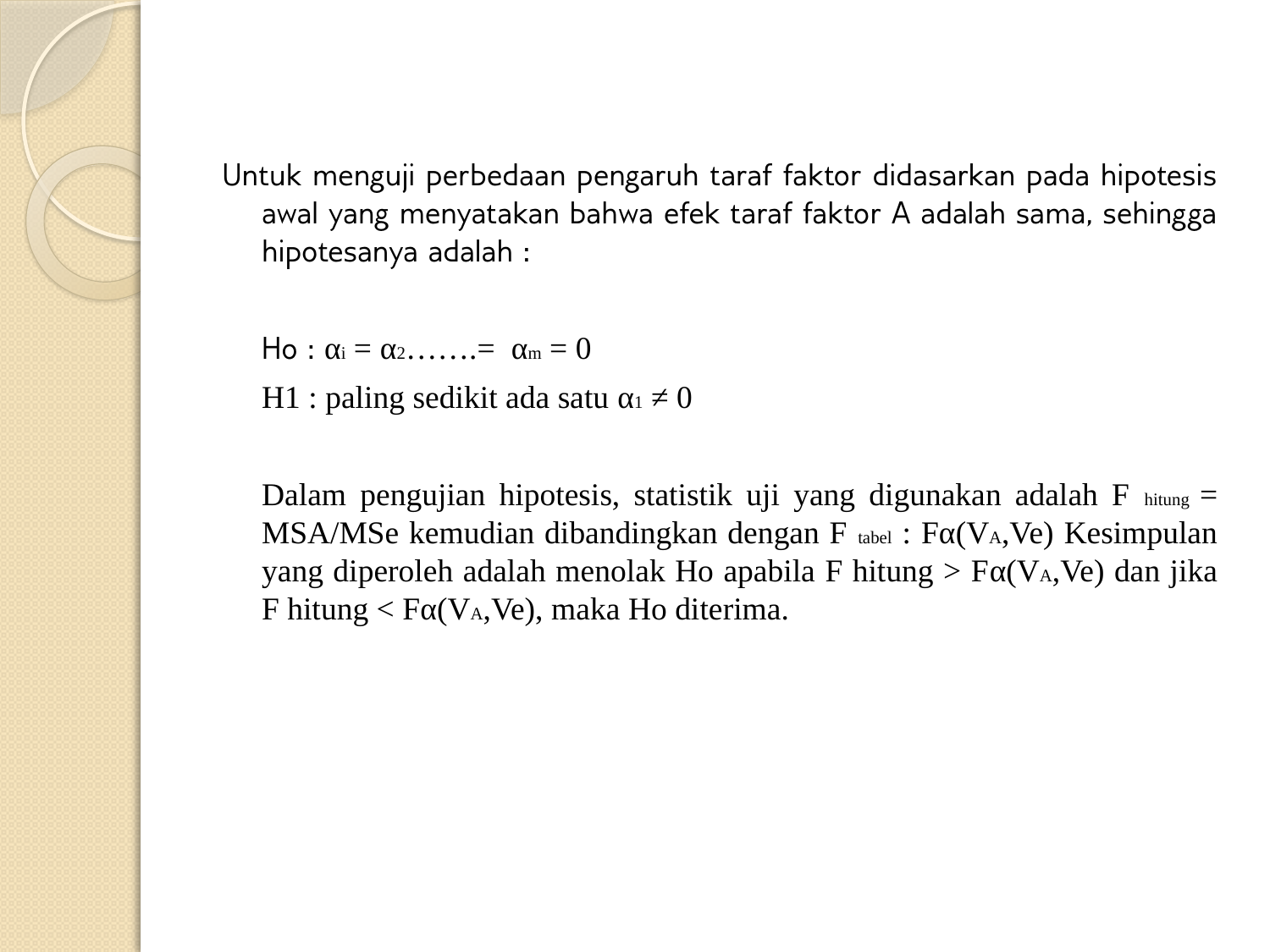

Untuk menguji perbedaan pengaruh taraf faktor didasarkan pada hipotesis awal yang menyatakan bahwa efek taraf faktor A adalah sama, sehingga hipotesanya adalah :

	Ho : αi = α2…….=  αm = 0
	H1 : paling sedikit ada satu α1 ≠ 0

	Dalam pengujian hipotesis, statistik uji yang digunakan adalah F hitung = MSA/MSe kemudian dibandingkan dengan F tabel : Fα(VA,Ve) Kesimpulan yang diperoleh adalah menolak Ho apabila F hitung > Fα(VA,Ve) dan jika F hitung < Fα(VA,Ve), maka Ho diterima.